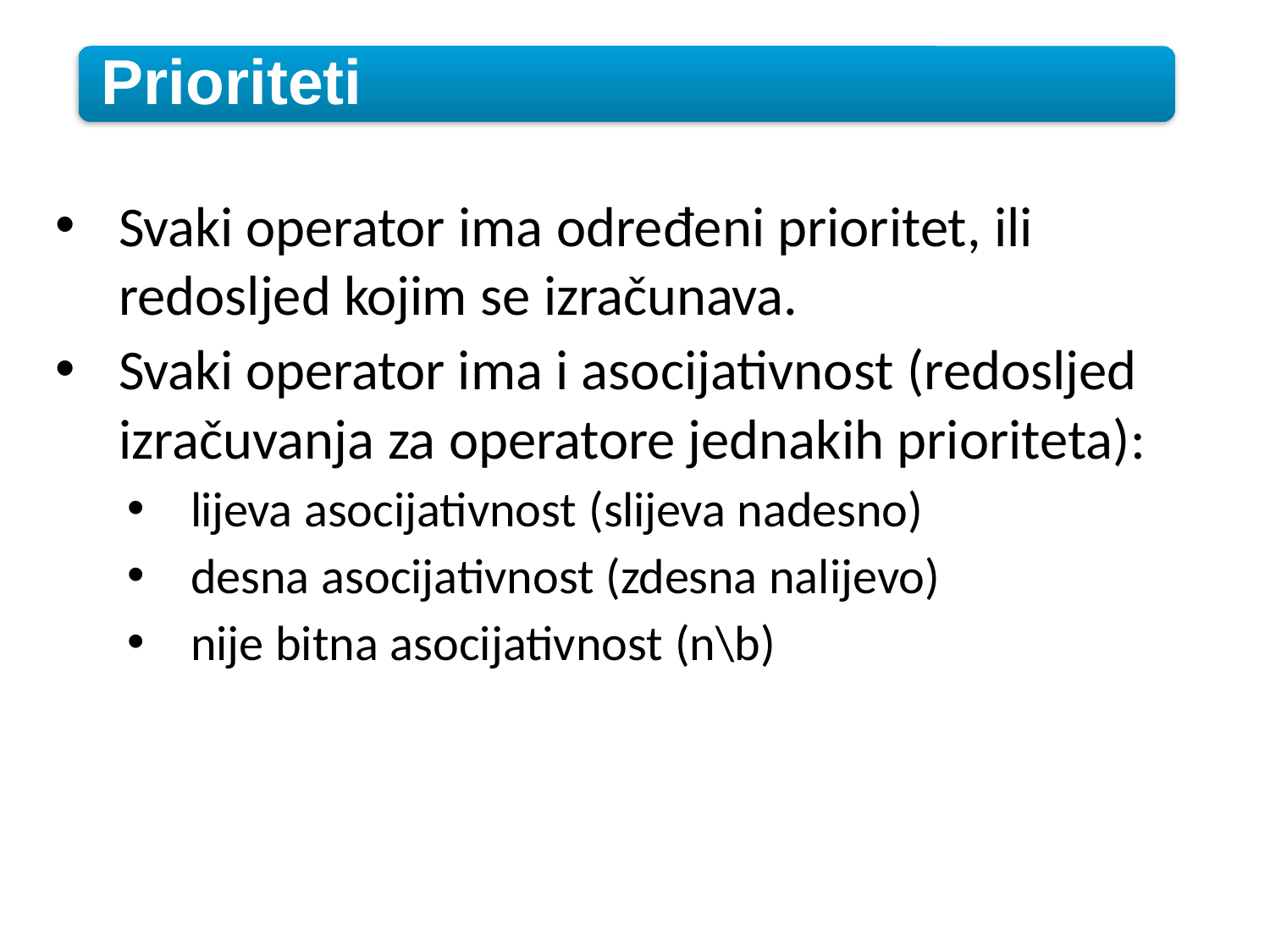

Prioriteti
Svaki operator ima određeni prioritet, ili redosljed kojim se izračunava.
Svaki operator ima i asocijativnost (redosljed izračuvanja za operatore jednakih prioriteta):
lijeva asocijativnost (slijeva nadesno)
desna asocijativnost (zdesna nalijevo)
nije bitna asocijativnost (n\b)